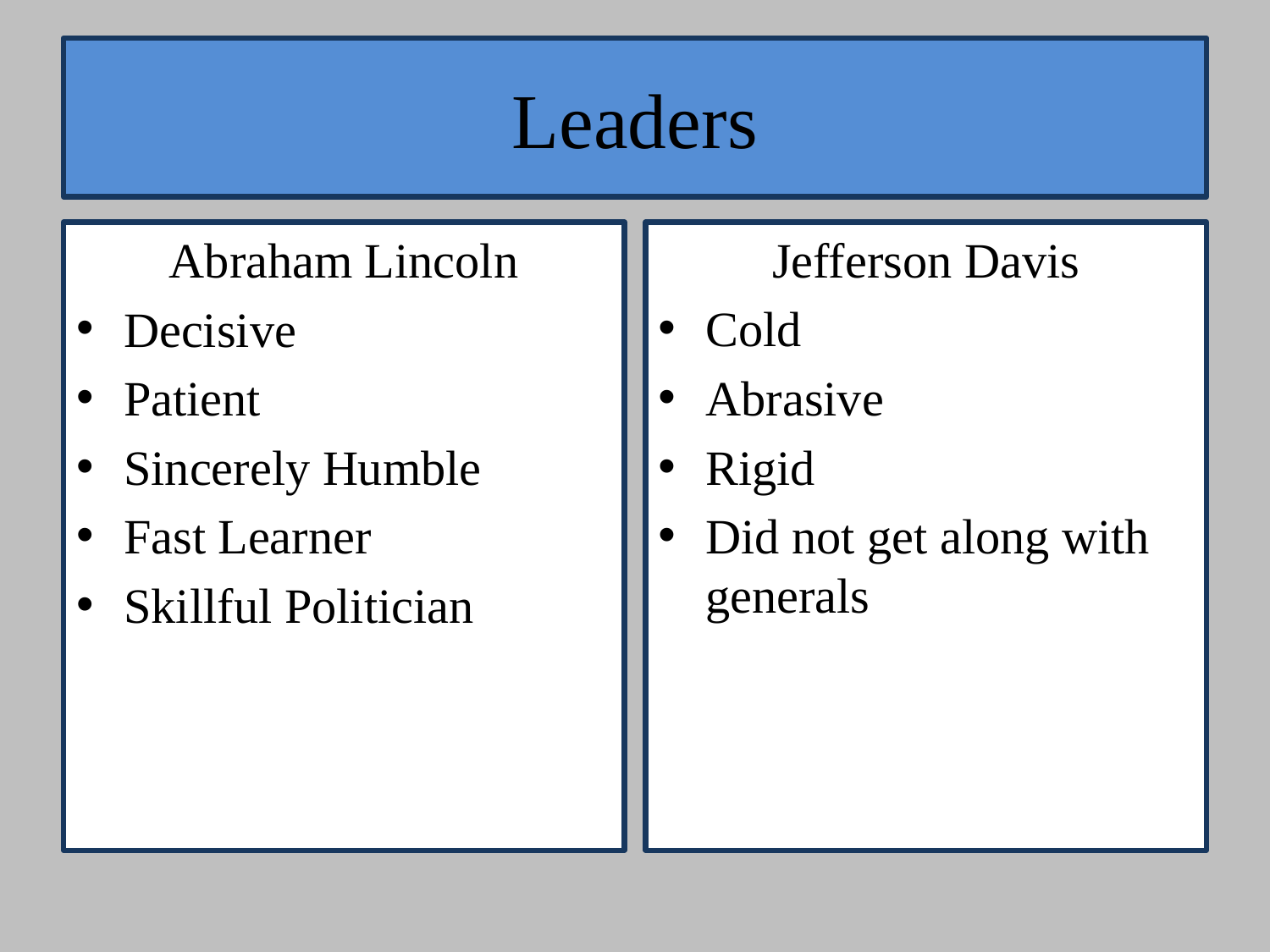

# Leaders
Abraham Lincoln
Decisive
Patient
Sincerely Humble
Fast Learner
Skillful Politician

Jefferson Davis
Cold
Abrasive
Rigid
Did not get along with generals